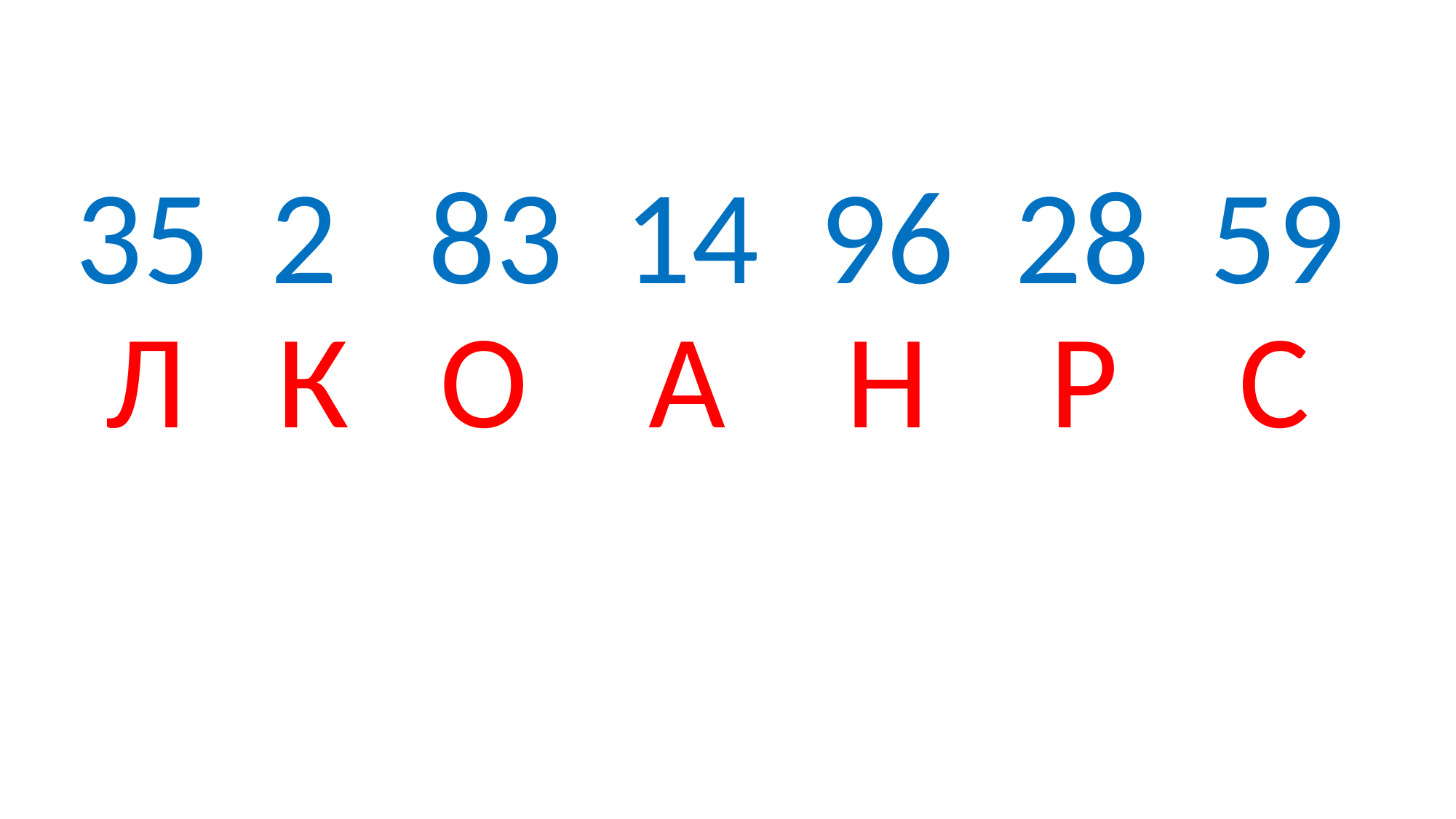

# 35  2   83  14  96  28  59 Л   К   О    А    Н    Р    С